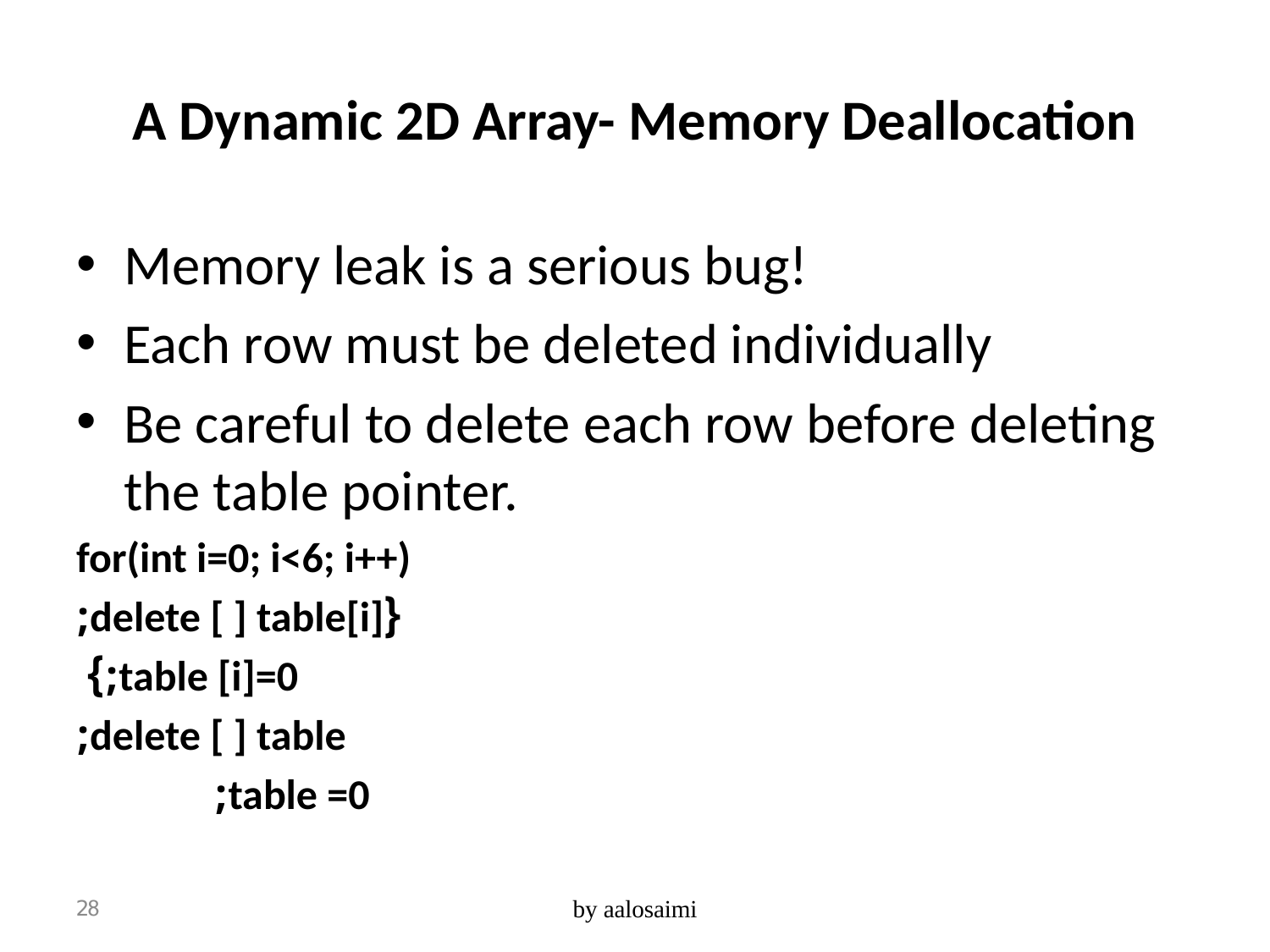

# A Dynamic 2D Array- Memory Deallocation
Memory leak is a serious bug!
Each row must be deleted individually
Be careful to delete each row before deleting the table pointer.
for(int i=0; i<6; i++)
{delete [ ] table[i];
table [i]=0;}
delete [ ] table;
table =0;

28
by aalosaimi